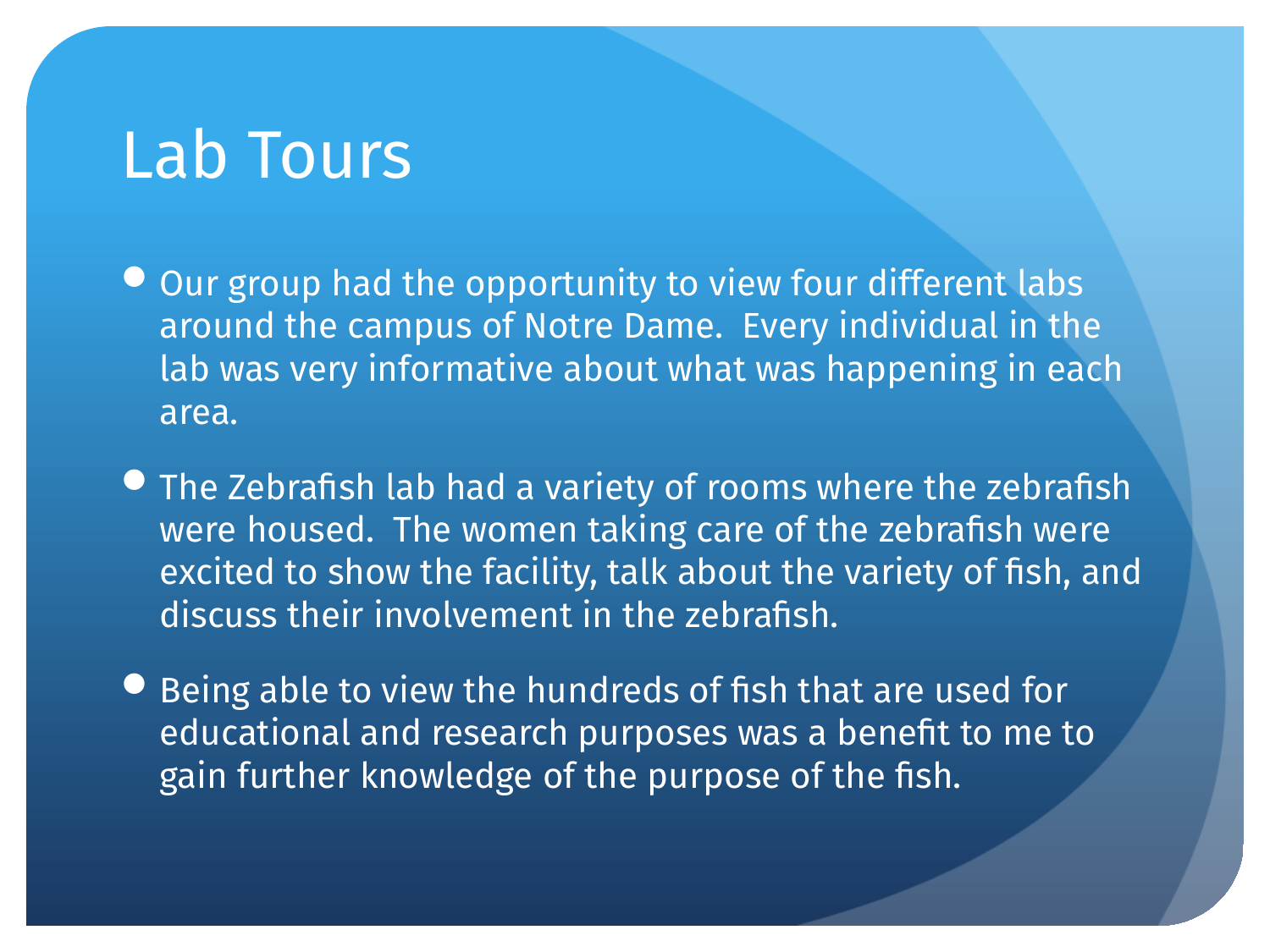

# Lab Tours
Our group had the opportunity to view four different labs around the campus of Notre Dame.  Every individual in the lab was very informative about what was happening in each area.
The Zebrafish lab had a variety of rooms where the zebrafish were housed.  The women taking care of the zebrafish were excited to show the facility, talk about the variety of fish, and discuss their involvement in the zebrafish.
Being able to view the hundreds of fish that are used for educational and research purposes was a benefit to me to gain further knowledge of the purpose of the fish.